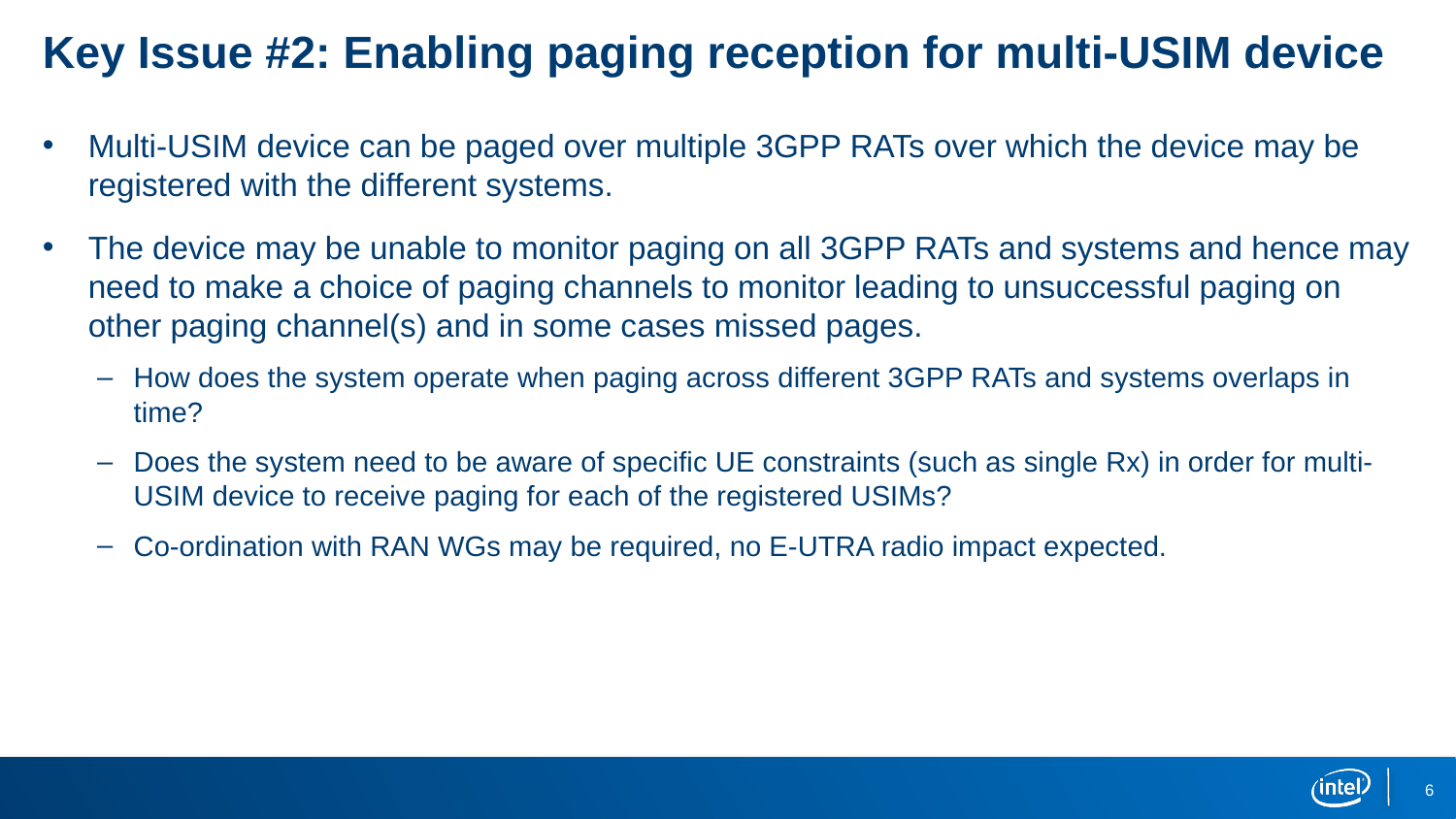

# Key Issue #2: Enabling paging reception for multi-USIM device
Multi-USIM device can be paged over multiple 3GPP RATs over which the device may be registered with the different systems.
The device may be unable to monitor paging on all 3GPP RATs and systems and hence may need to make a choice of paging channels to monitor leading to unsuccessful paging on other paging channel(s) and in some cases missed pages.
How does the system operate when paging across different 3GPP RATs and systems overlaps in time?
Does the system need to be aware of specific UE constraints (such as single Rx) in order for multi-USIM device to receive paging for each of the registered USIMs?
Co-ordination with RAN WGs may be required, no E-UTRA radio impact expected.

6